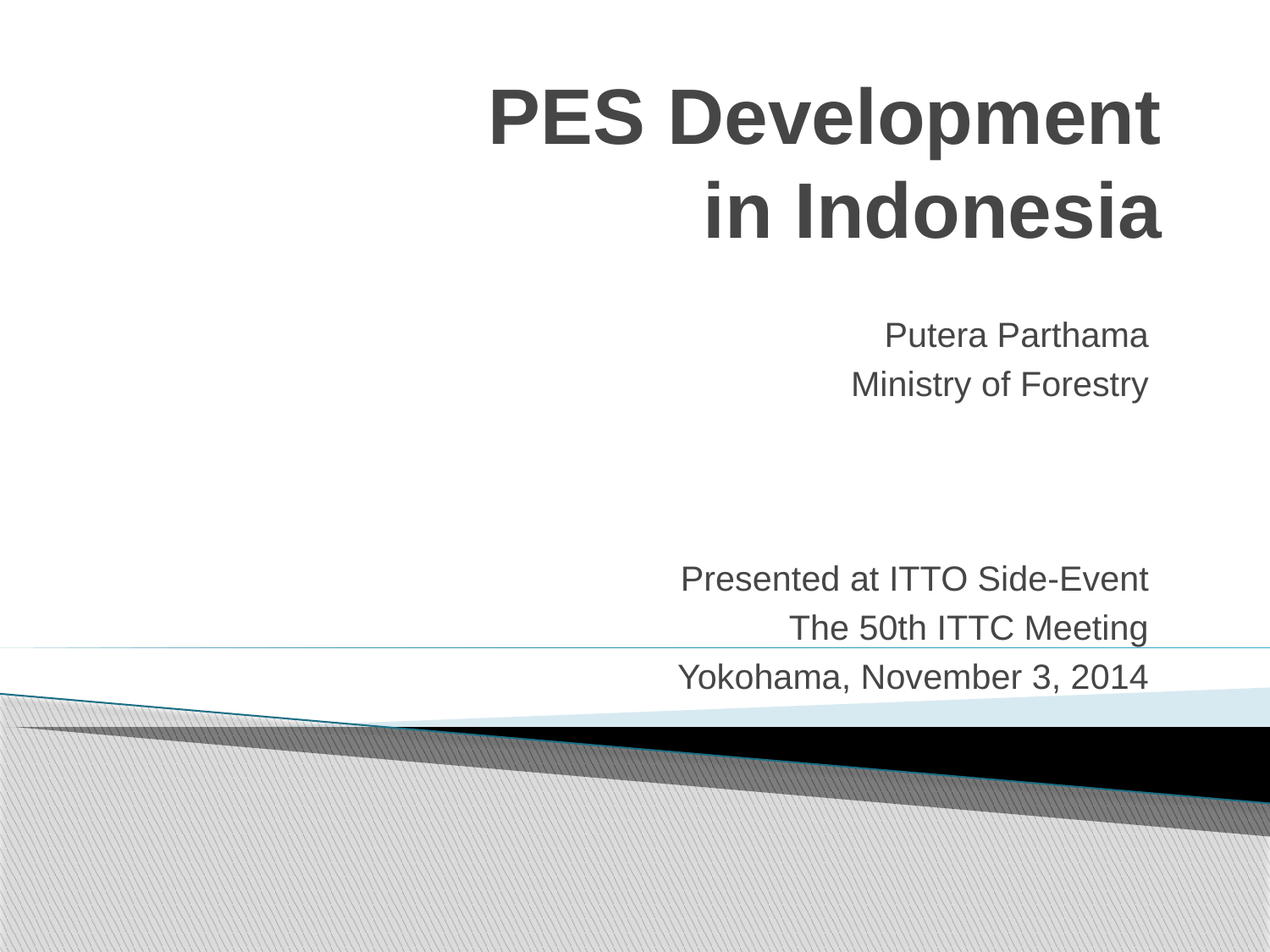

# PES Development in Indonesia
Putera Parthama
Ministry of Forestry

Presented at ITTO Side-Event
The 50th ITTC Meeting
Yokohama, November 3, 2014